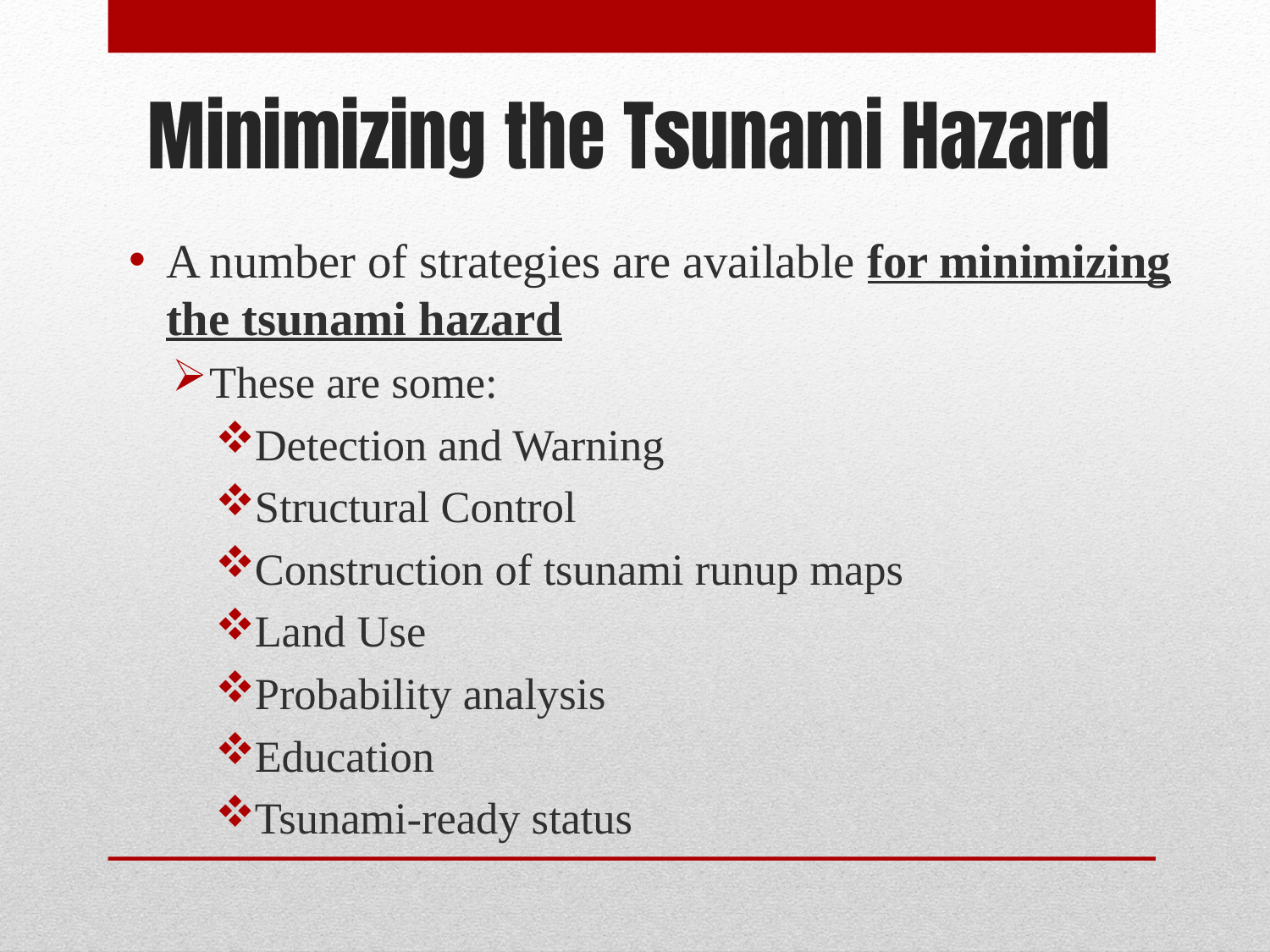

Minimizing the Tsunami Hazard
A number of strategies are available for minimizing the tsunami hazard
These are some:
Detection and Warning
Structural Control
Construction of tsunami runup maps
Land Use
Probability analysis
Education
Tsunami-ready status